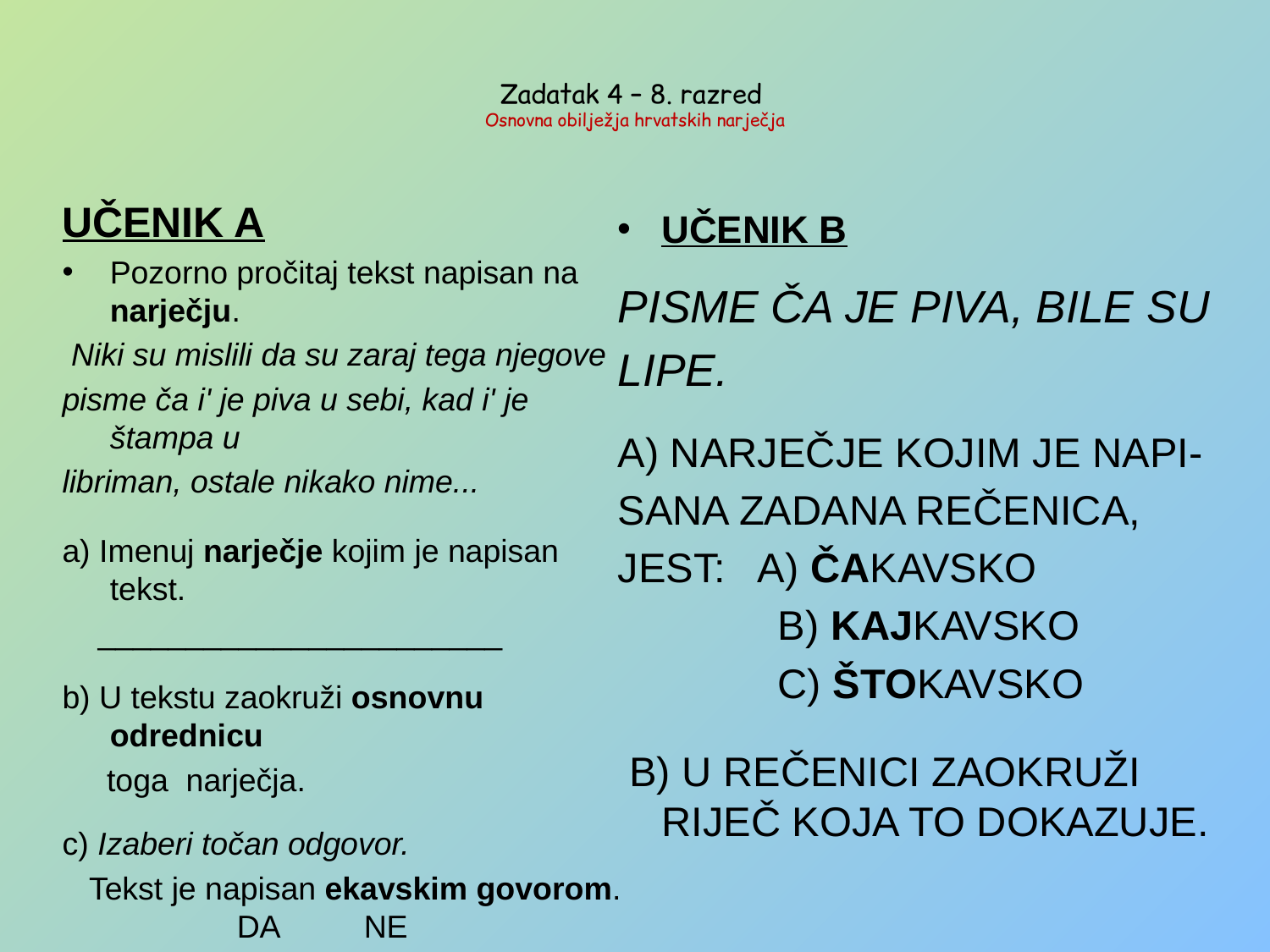

# Zadatak 4 – 8. razred Osnovna obilježja hrvatskih narječja
UČENIK A
Pozorno pročitaj tekst napisan na narječju.
 Niki su mislili da su zaraj tega njegove
pisme ča i' je piva u sebi, kad i' je štampa u
libriman, ostale nikako nime...

a) Imenuj narječje kojim je napisan tekst.
    _______________________

b) U tekstu zaokruži osnovnu odrednicu
     toga  narječja.

c) Izaberi točan odgovor.
   Tekst je napisan ekavskim govorom.  	DA  	NE
UČENIK B

pisme ča je piva, BILE SU
LIPE.

A) NARJEČJE KOJIM JE NAPI-
SANA ZADANA REČENICA,
jEST:   a) ČAKAVSKO
              B) KAJKAVSKO
              C) ŠTOKAVSKO

 B) U REČENICI ZAOKRUŽI RIJEČ KOJA TO DOKAZUJE.